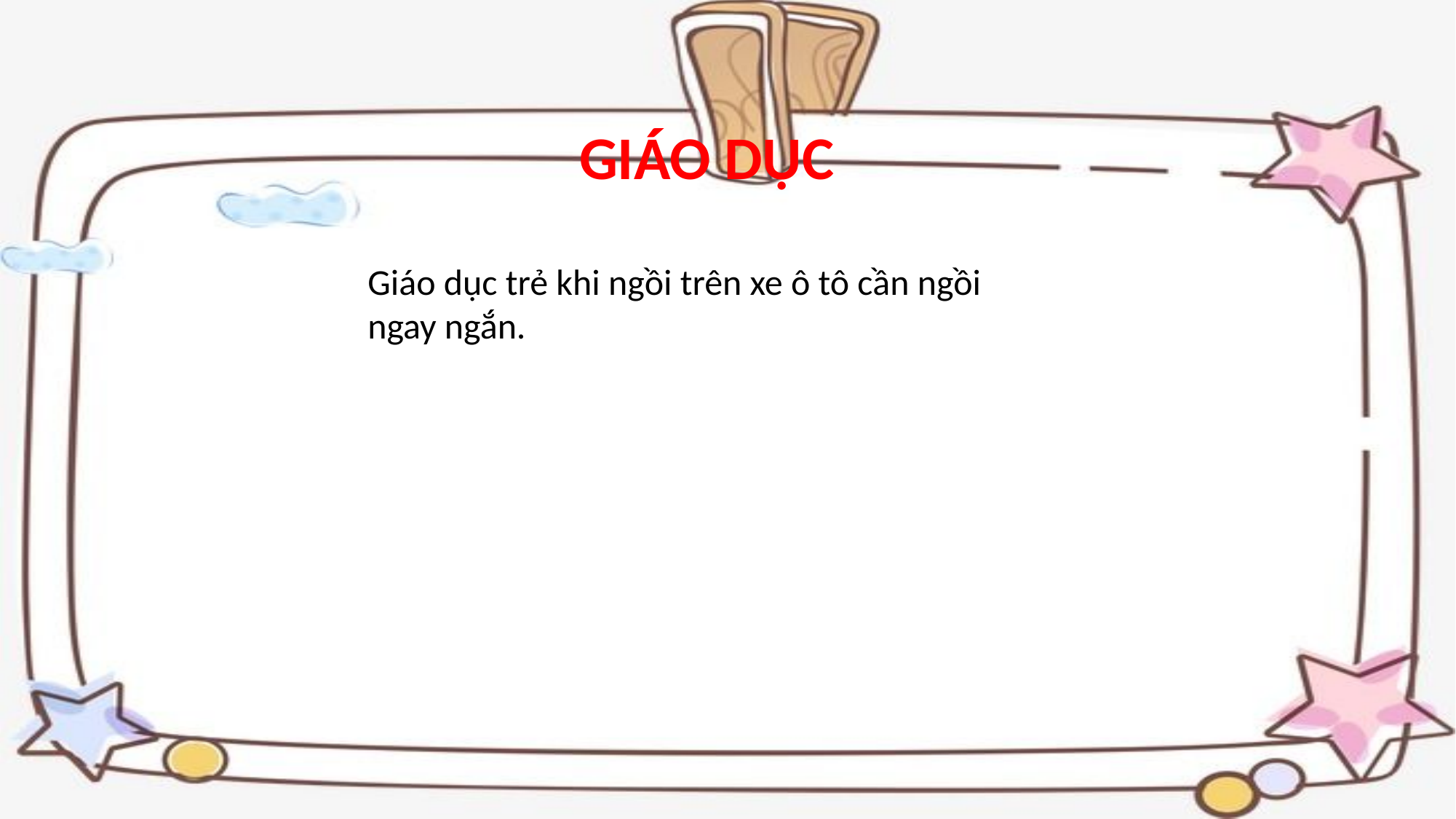

GIÁO DỤC

Giáo dục trẻ khi ngồi trên xe ô tô cần ngồi ngay ngắn.